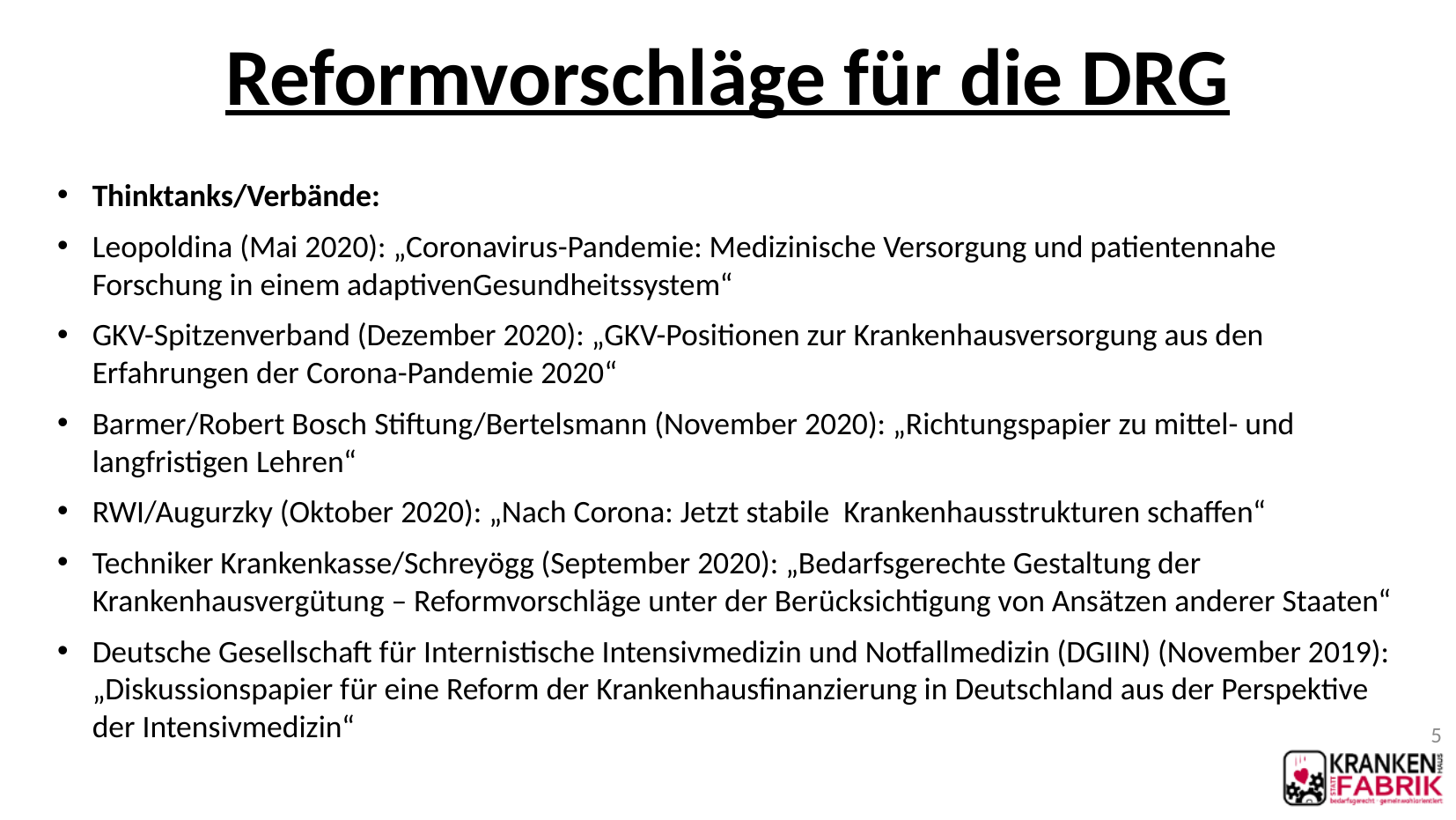

Reformvorschläge für die DRG
Thinktanks/Verbände:
Leopoldina (Mai 2020): „Coronavirus-Pandemie: Medizinische Versorgung und patientennahe Forschung in einem adaptivenGesundheitssystem“
GKV-Spitzenverband (Dezember 2020): „GKV-Positionen zur Krankenhausversorgung aus den Erfahrungen der Corona-Pandemie 2020“
Barmer/Robert Bosch Stiftung/Bertelsmann (November 2020): „Richtungspapier zu mittel- und langfristigen Lehren“
RWI/Augurzky (Oktober 2020): „Nach Corona: Jetzt stabile  Krankenhausstrukturen schaffen“
Techniker Krankenkasse/Schreyögg (September 2020): „Bedarfsgerechte Gestaltung der Krankenhausvergütung – Reformvorschläge unter der Berücksichtigung von Ansätzen anderer Staaten“
Deutsche Gesellschaft für Internistische Intensivmedizin und Notfallmedizin (DGIIN) (November 2019): „Diskussionspapier für eine Reform der Krankenhausfinanzierung in Deutschland aus der Perspektive der Intensivmedizin“

5